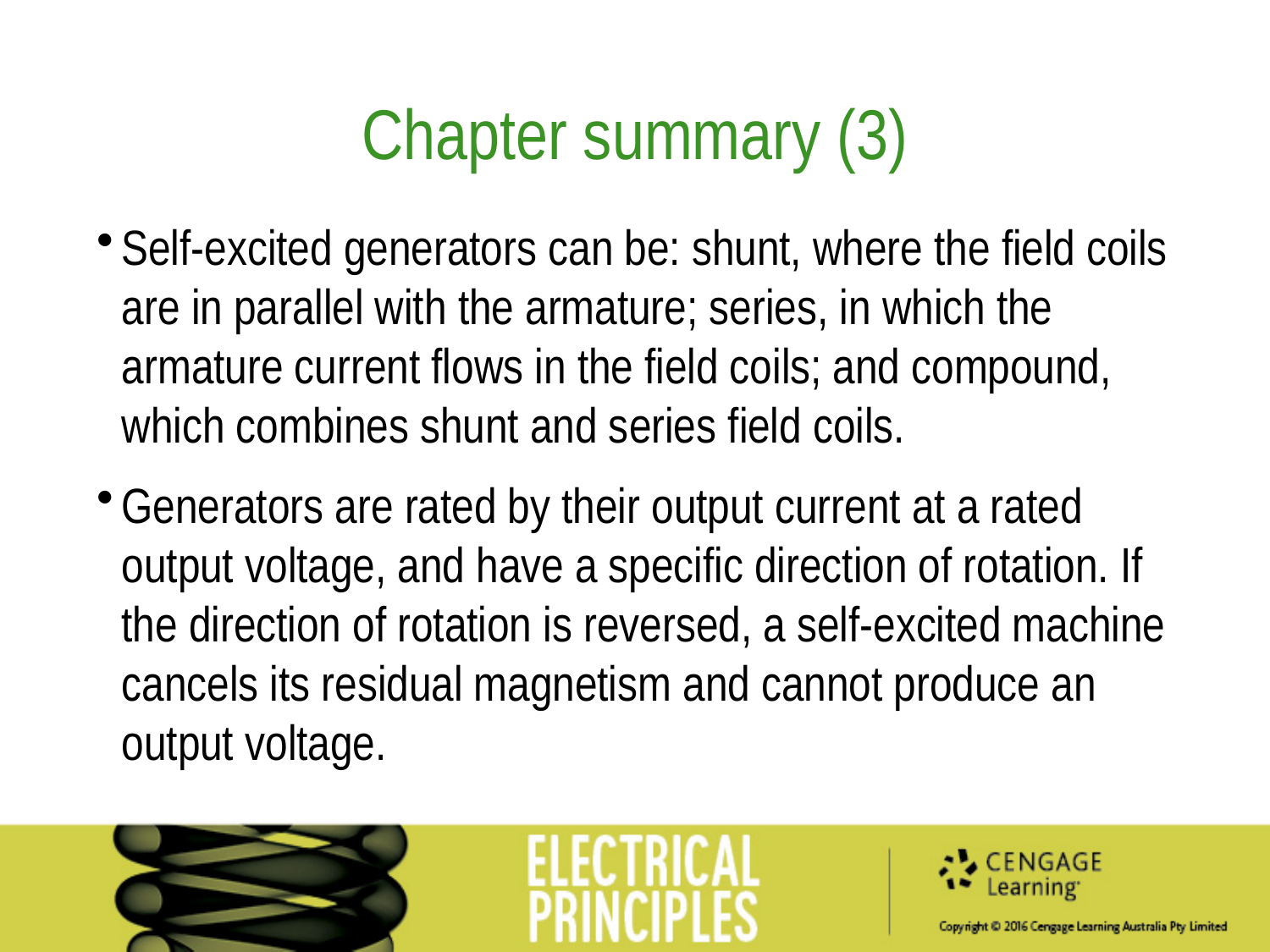

Chapter summary (3)

Self-excited generators can be: shunt, where the field coils are in parallel with the armature; series, in which the armature current flows in the field coils; and compound, which combines shunt and series field coils.
Generators are rated by their output current at a rated output voltage, and have a specific direction of rotation. If the direction of rotation is reversed, a self-excited machine cancels its residual magnetism and cannot produce an output voltage.